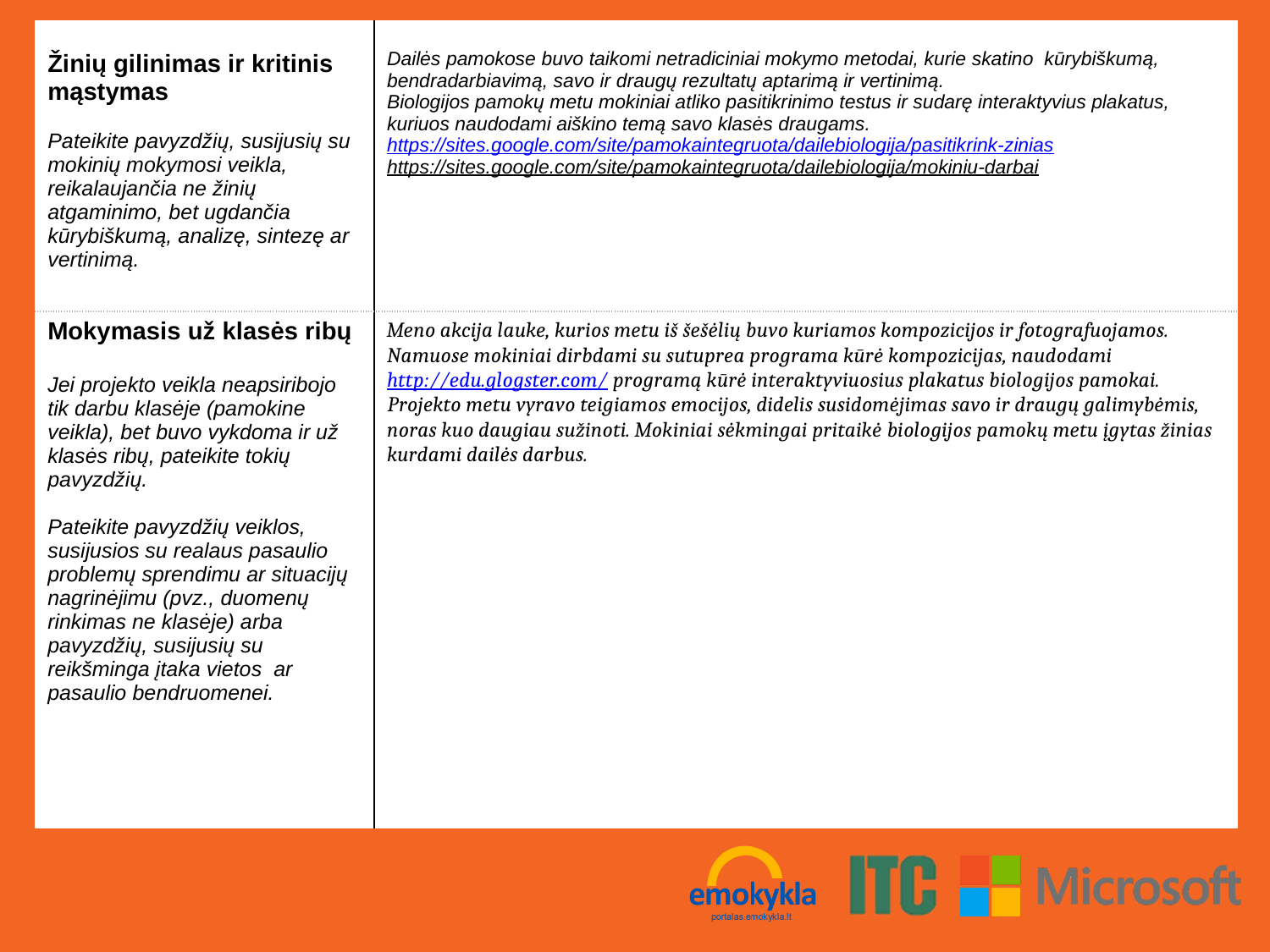

| Žinių gilinimas ir kritinis mąstymas Pateikite pavyzdžių, susijusių su mokinių mokymosi veikla, reikalaujančia ne žinių atgaminimo, bet ugdančia kūrybiškumą, analizę, sintezę ar vertinimą. | Dailės pamokose buvo taikomi netradiciniai mokymo metodai, kurie skatino kūrybiškumą, bendradarbiavimą, savo ir draugų rezultatų aptarimą ir vertinimą. Biologijos pamokų metu mokiniai atliko pasitikrinimo testus ir sudarę interaktyvius plakatus, kuriuos naudodami aiškino temą savo klasės draugams. https://sites.google.com/site/pamokaintegruota/dailebiologija/pasitikrink-zinias https://sites.google.com/site/pamokaintegruota/dailebiologija/mokiniu-darbai |
| --- | --- |
| Mokymasis už klasės ribų Jei projekto veikla neapsiribojo tik darbu klasėje (pamokine veikla), bet buvo vykdoma ir už klasės ribų, pateikite tokių pavyzdžių. Pateikite pavyzdžių veiklos, susijusios su realaus pasaulio problemų sprendimu ar situacijų nagrinėjimu (pvz., duomenų rinkimas ne klasėje) arba pavyzdžių, susijusių su reikšminga įtaka vietos ar pasaulio bendruomenei. | Meno akcija lauke, kurios metu iš šešėlių buvo kuriamos kompozicijos ir fotografuojamos. Namuose mokiniai dirbdami su sutuprea programa kūrė kompozicijas, naudodami http://edu.glogster.com/ programą kūrė interaktyviuosius plakatus biologijos pamokai. Projekto metu vyravo teigiamos emocijos, didelis susidomėjimas savo ir draugų galimybėmis, noras kuo daugiau sužinoti. Mokiniai sėkmingai pritaikė biologijos pamokų metu įgytas žinias kurdami dailės darbus. |